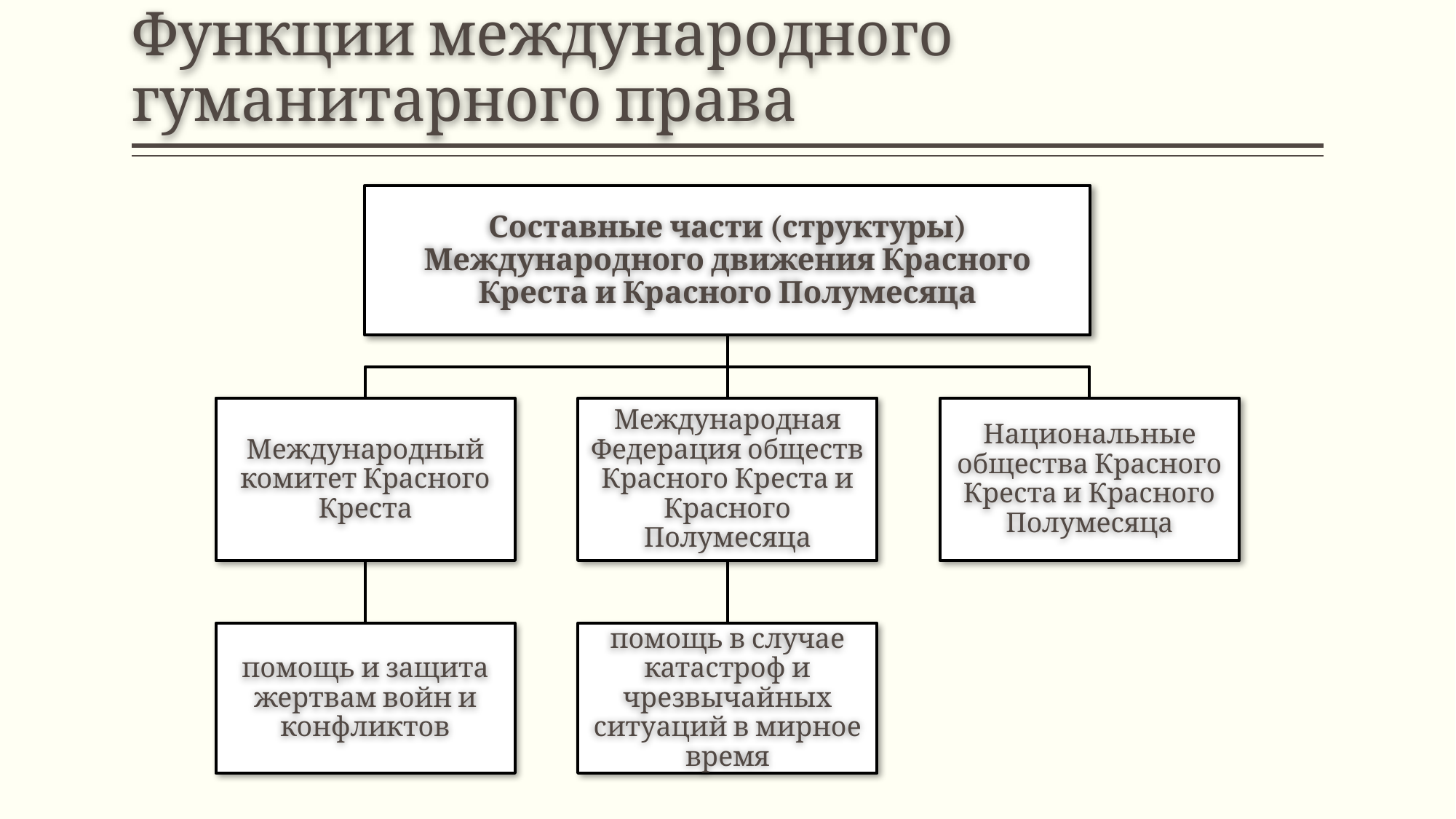

# Функции международного гуманитарного права

Составные части (структуры) Международного движения Красного Креста и Красного Полумесяца

Международный комитет Красного Креста

Международная Федерация обществ Красного Креста и Красного Полумесяца

Национальные общества Красного Креста и Красного Полумесяца

помощь и защита жертвам войн и конфликтов

помощь в случае катастроф и чрезвычайных ситуаций в мирное время